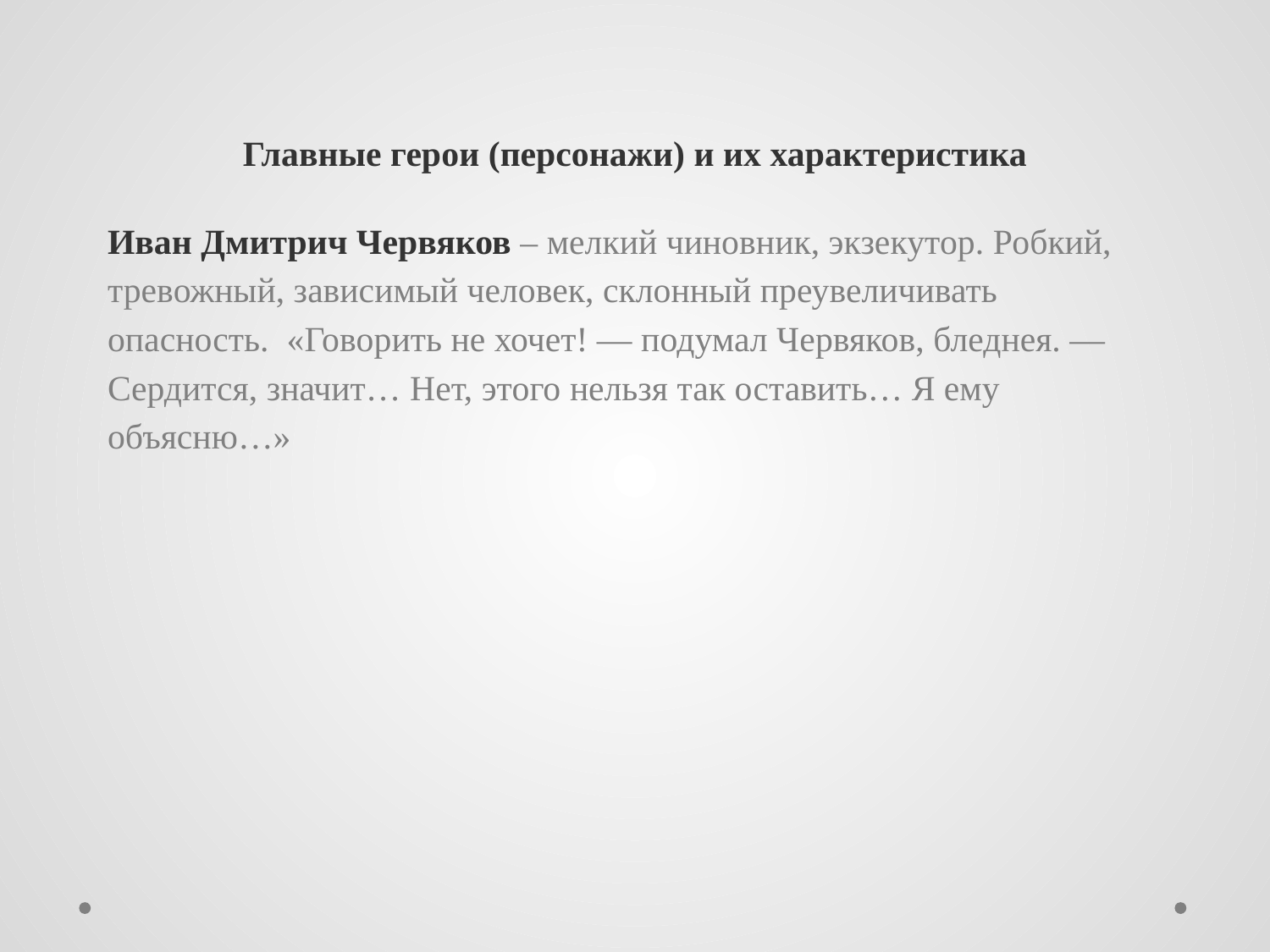

# Главные герои (персонажи) и их характеристика
Иван Дмитрич Червяков – мелкий чиновник, экзекутор. Робкий, тревожный, зависимый человек, склонный преувеличивать опасность.  «Говорить не хочет! — подумал Червяков, бледнея. — Сердится, значит… Нет, этого нельзя так оставить… Я ему объясню…»